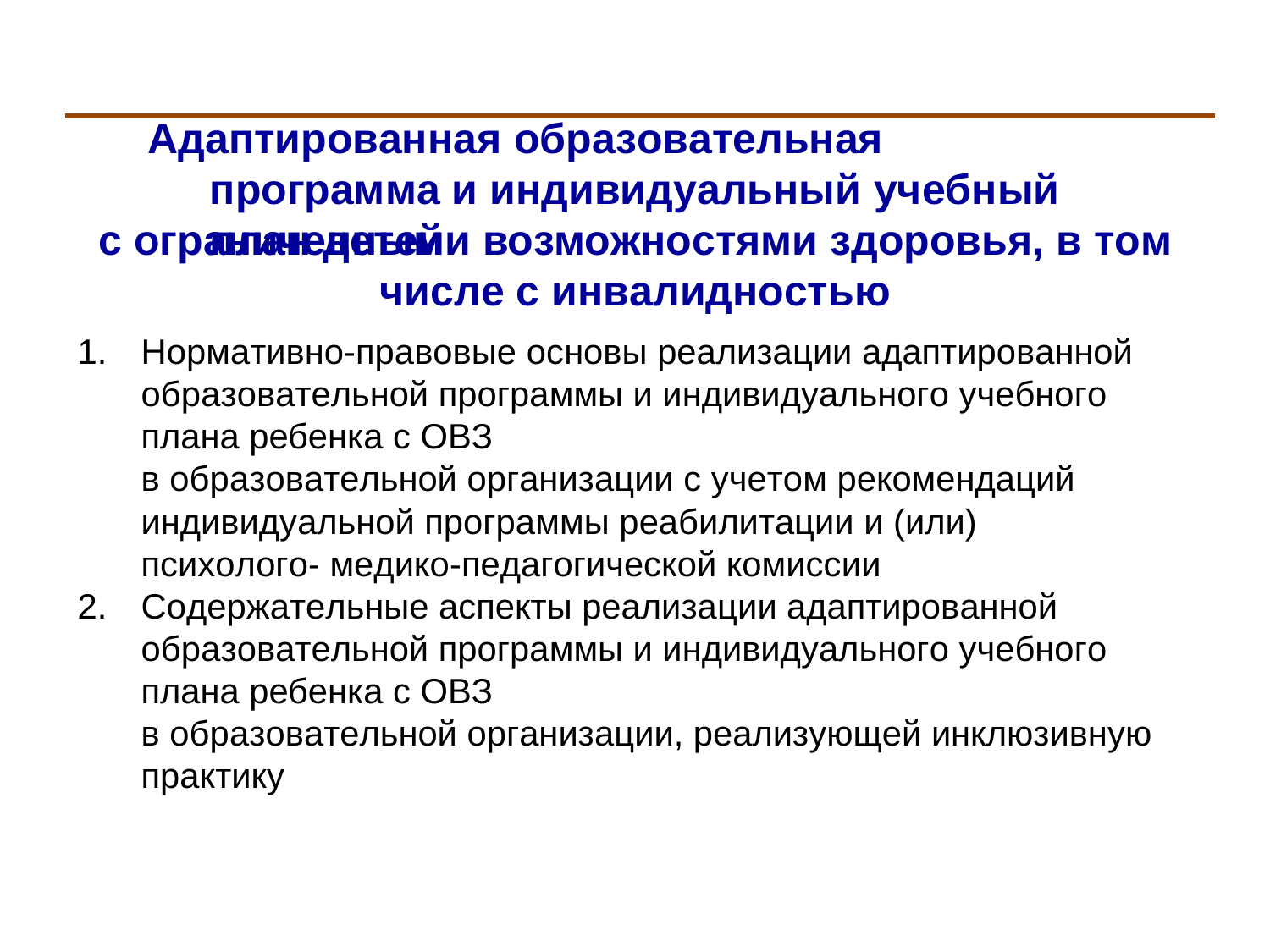

Адаптированная образовательная программа и индивидуальный учебный план детей
с ограниченными возможностями здоровья, в том
числе с инвалидностью
Нормативно-правовые основы реализации адаптированной образовательной программы и индивидуального учебного плана ребенка с ОВЗ
в образовательной организации с учетом рекомендаций индивидуальной программы реабилитации и (или) психолого- медико-педагогической комиссии
Содержательные аспекты реализации адаптированной образовательной программы и индивидуального учебного плана ребенка с ОВЗ
в образовательной организации, реализующей инклюзивную
практику